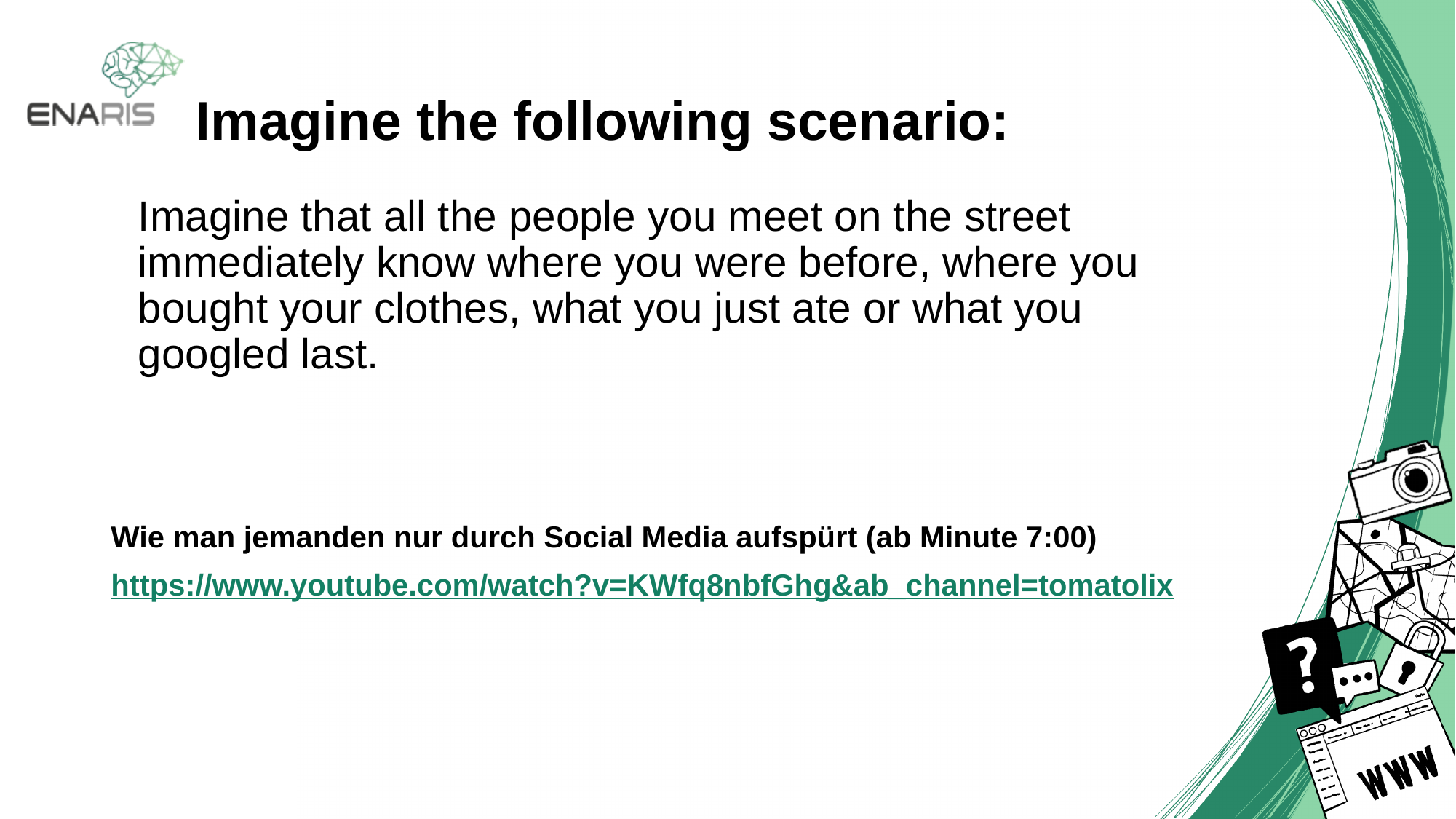

# Imagine the following scenario:
Imagine that all the people you meet on the street immediately know where you were before, where you bought your clothes, what you just ate or what you googled last.

Wie man jemanden nur durch Social Media aufspürt (ab Minute 7:00)
https://www.youtube.com/watch?v=KWfq8nbfGhg&ab_channel=tomatolix